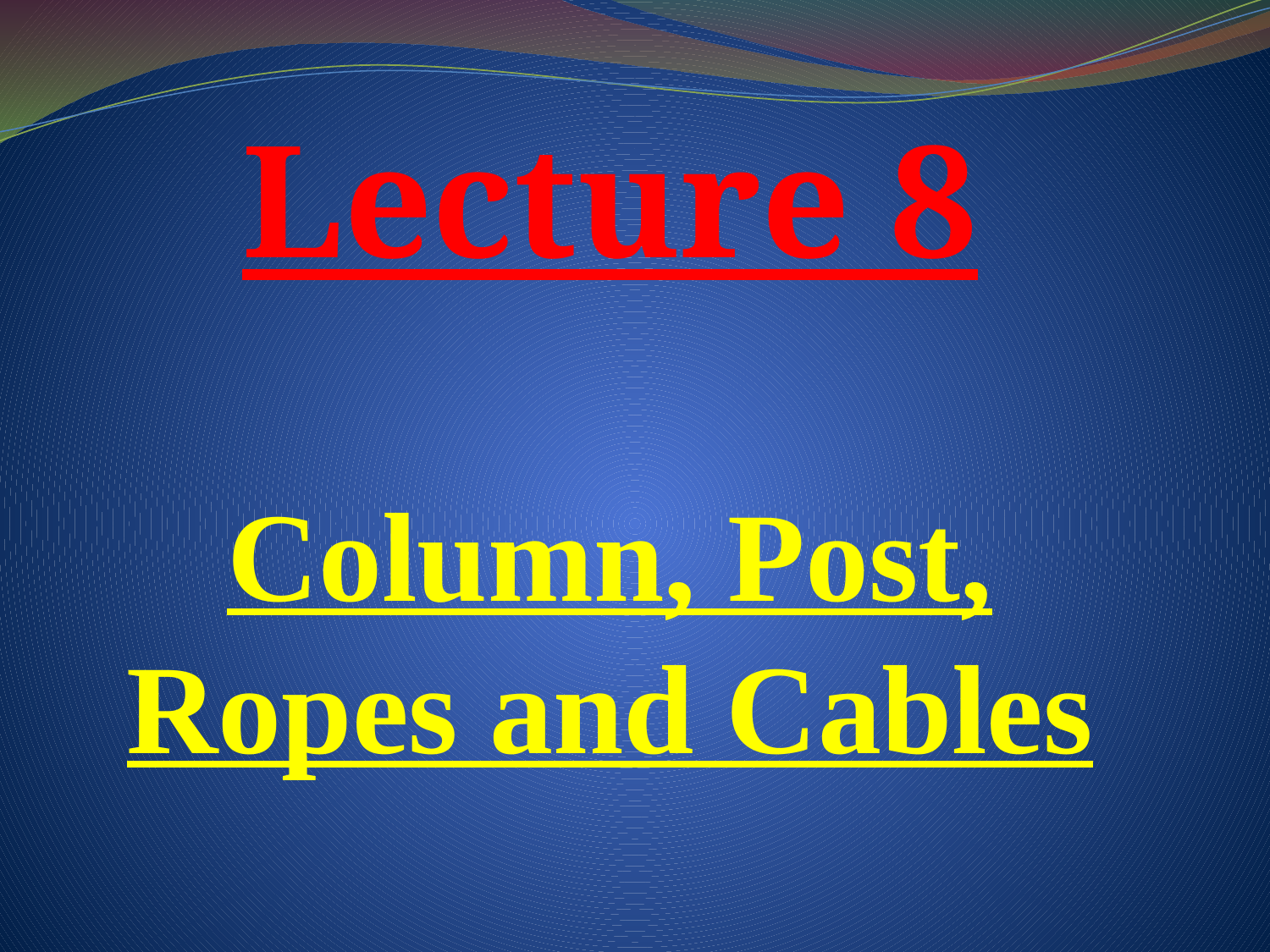

Lecture 8

Column, Post, Ropes and Cables